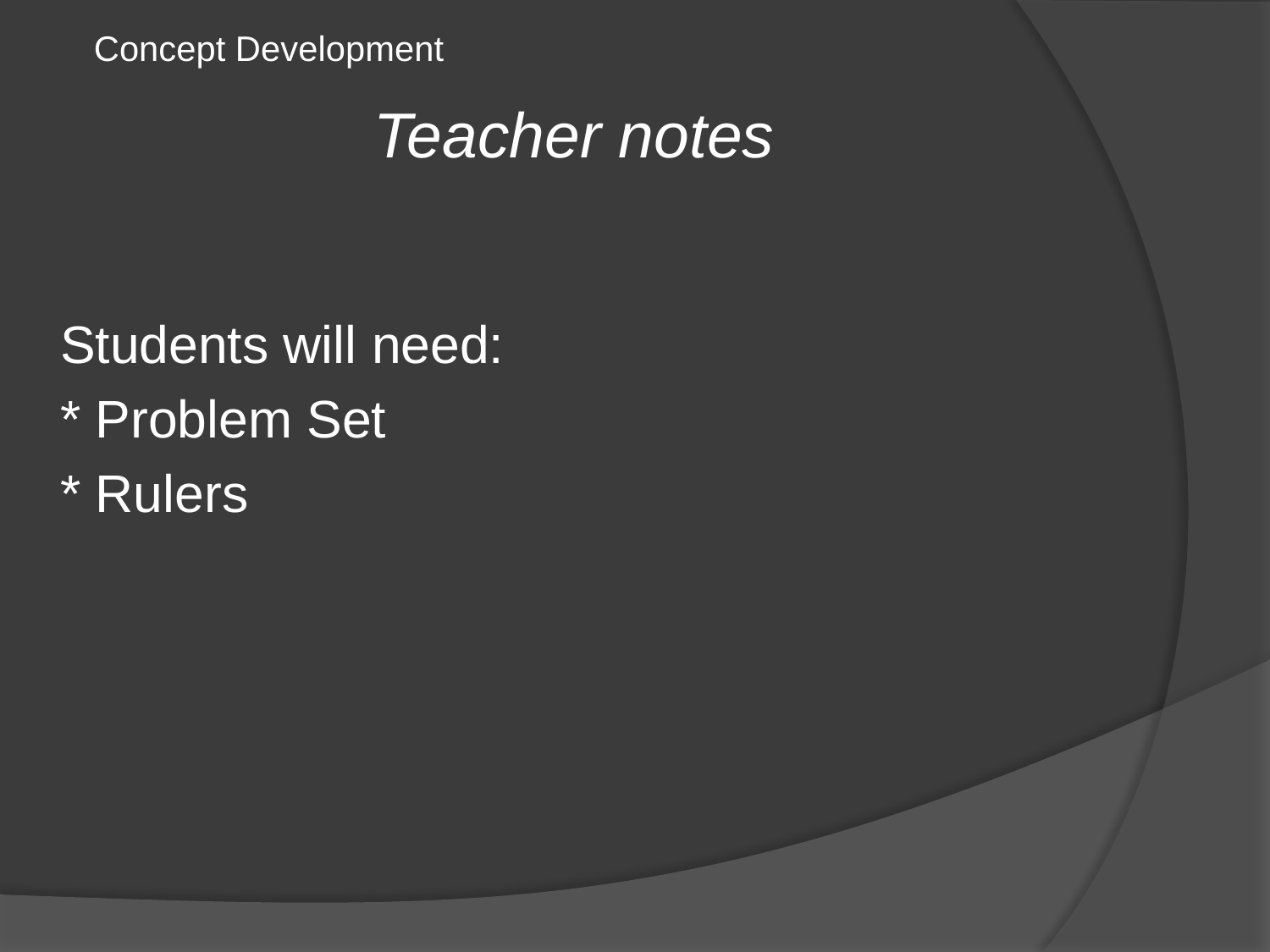

Concept Development
# Teacher notes

Students will need:
* Problem Set
* Rulers